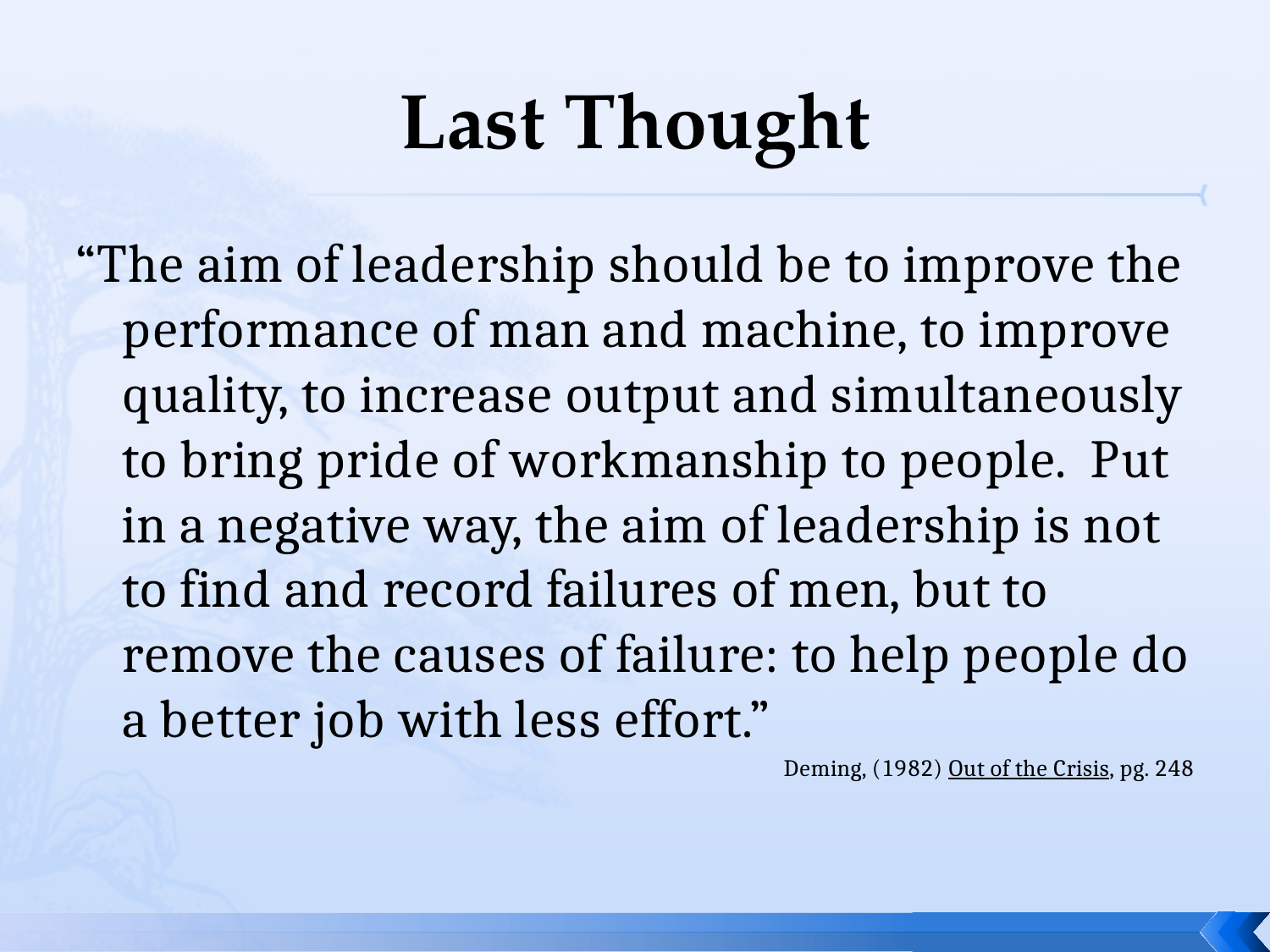

# Last Thought
“The aim of leadership should be to improve the performance of man and machine, to improve quality, to increase output and simultaneously to bring pride of workmanship to people.  Put in a negative way, the aim of leadership is not to find and record failures of men, but to remove the causes of failure: to help people do a better job with less effort.”
Deming, (1982) Out of the Crisis, pg. 248